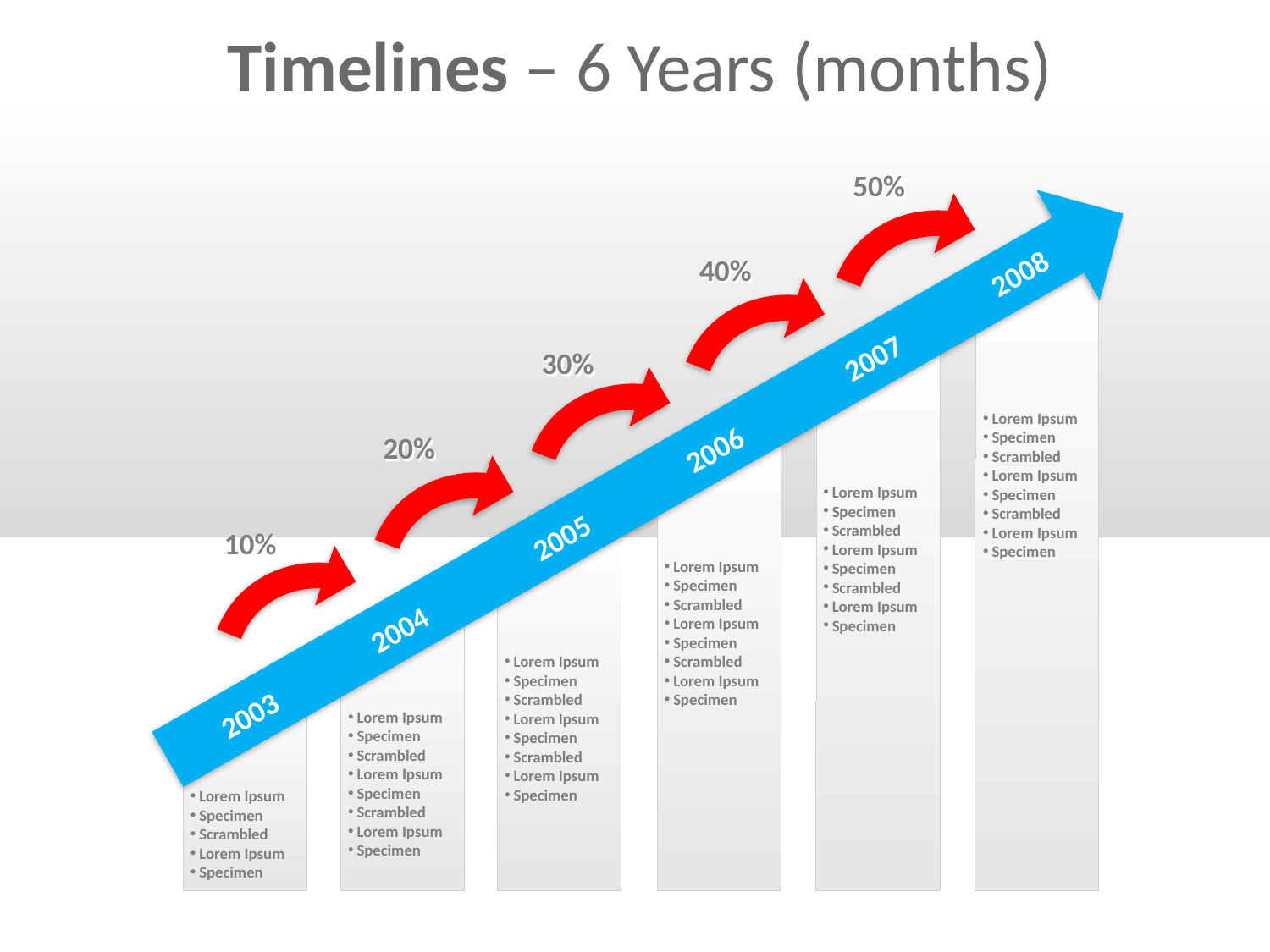

Timelines – 6 Years (months)
50%

40%

30%

 Lorem Ipsum
 Specimen
 Scrambled
 Lorem Ipsum
 Specimen
 Scrambled
 Lorem Ipsum
 Specimen

20%

2008
2007
2006
2003
2004
2005
 Lorem Ipsum
 Specimen
 Scrambled
 Lorem Ipsum
 Specimen
 Scrambled
 Lorem Ipsum
 Specimen

10%

 Lorem Ipsum
 Specimen
 Scrambled
 Lorem Ipsum
 Specimen
 Scrambled
 Lorem Ipsum
 Specimen

 Lorem Ipsum
 Specimen
 Scrambled
 Lorem Ipsum
 Specimen
 Scrambled
 Lorem Ipsum
 Specimen

 Lorem Ipsum
 Specimen
 Scrambled
 Lorem Ipsum
 Specimen
 Scrambled
 Lorem Ipsum
 Specimen
 Lorem Ipsum
 Specimen
 Scrambled
 Lorem Ipsum
 Specimen